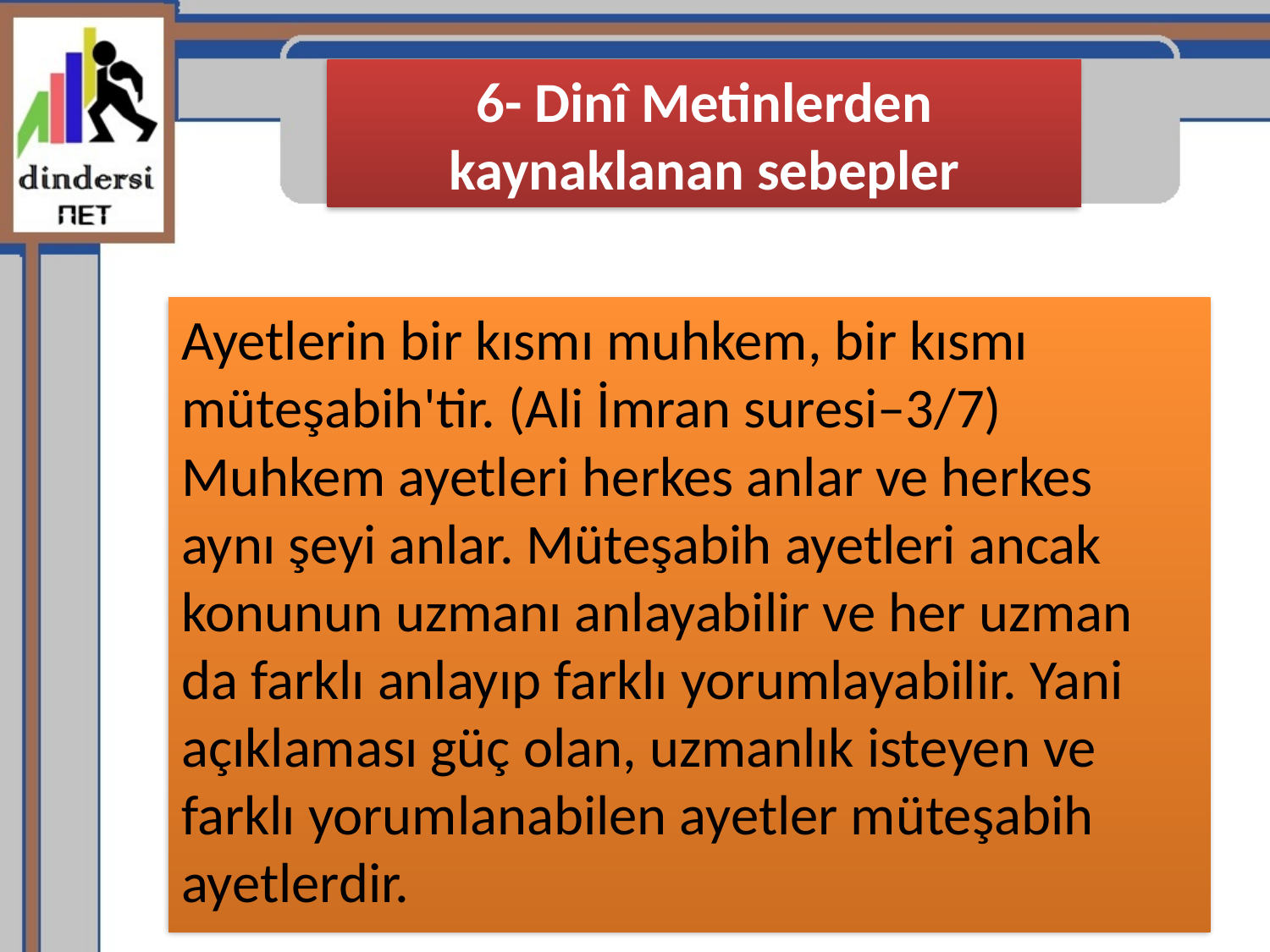

6- Dinî Metinlerden kaynaklanan sebepler
Ayetlerin bir kısmı muhkem, bir kısmı müteşabih'tir. (Ali İmran suresi–3/7) Muhkem ayetleri herkes anlar ve herkes aynı şeyi anlar. Müteşabih ayetleri ancak konunun uzmanı anlayabilir ve her uzman da farklı anlayıp farklı yorumlayabilir. Yani açıklaması güç olan, uzmanlık isteyen ve farklı yorumlanabilen ayetler müteşabih ayetlerdir.